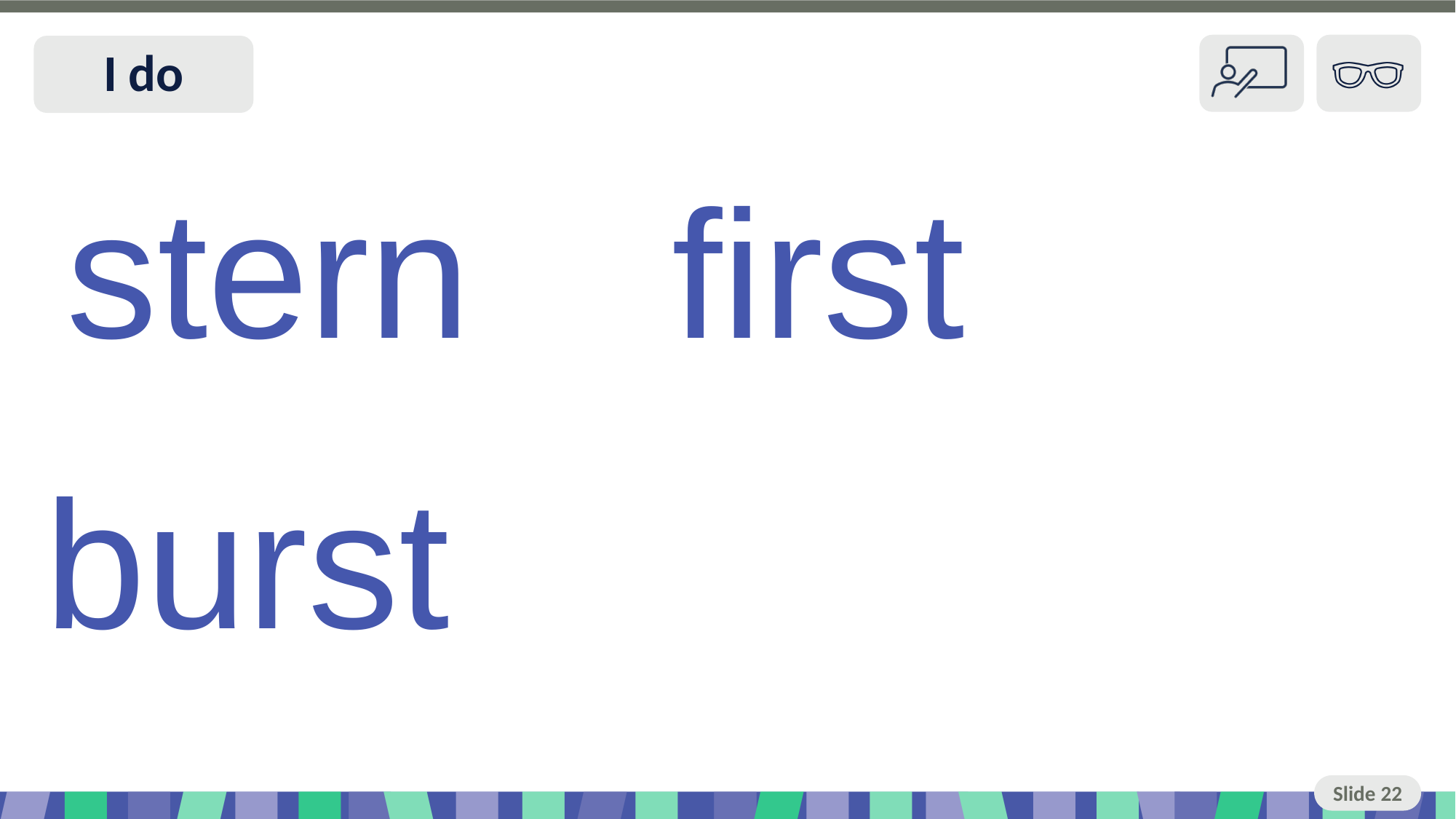

Slide 22 I do
stern    first
burst